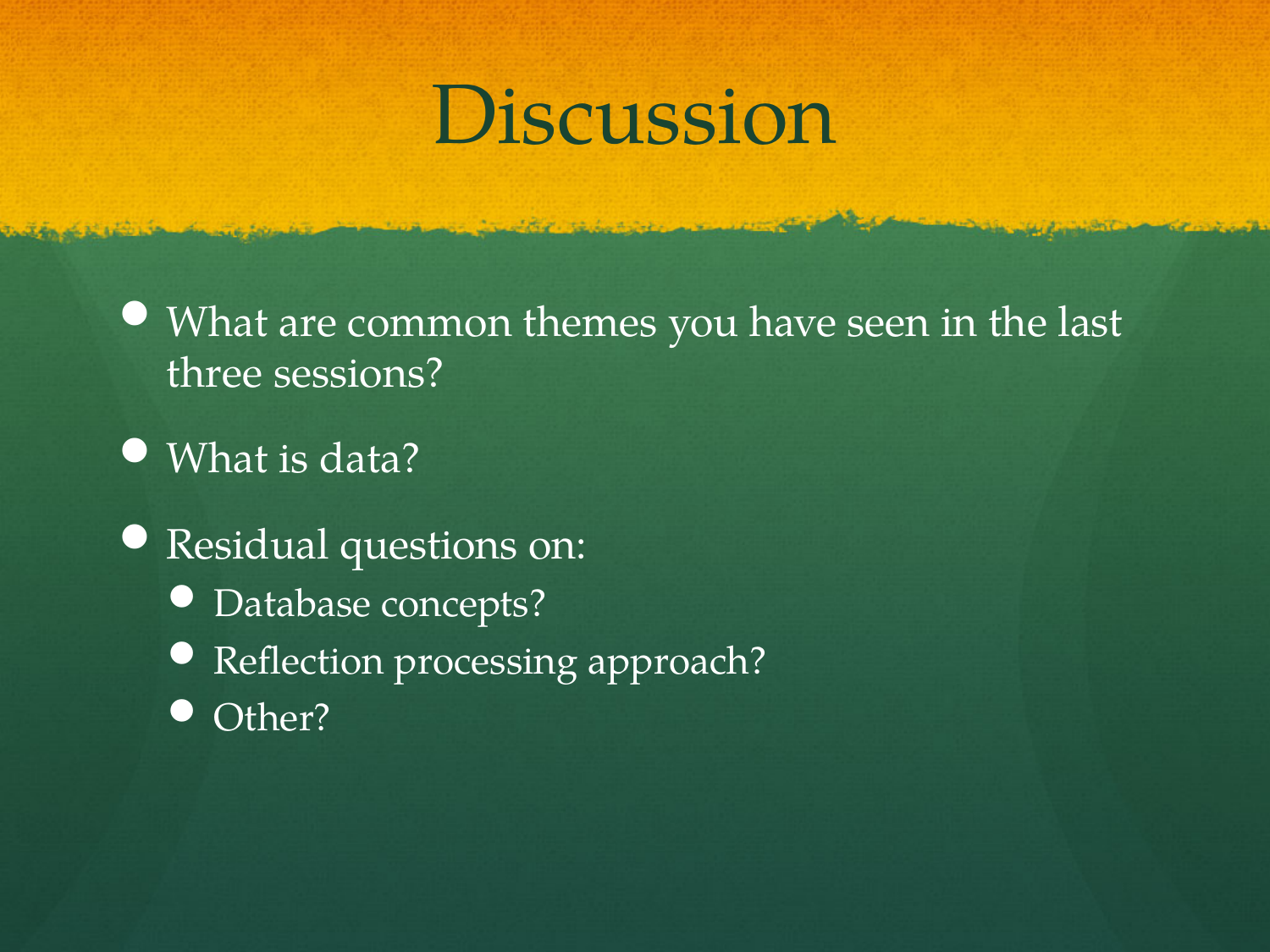

# Discussion
What are common themes you have seen in the last three sessions?
What is data?
Residual questions on:
Database concepts?
Reflection processing approach?
Other?